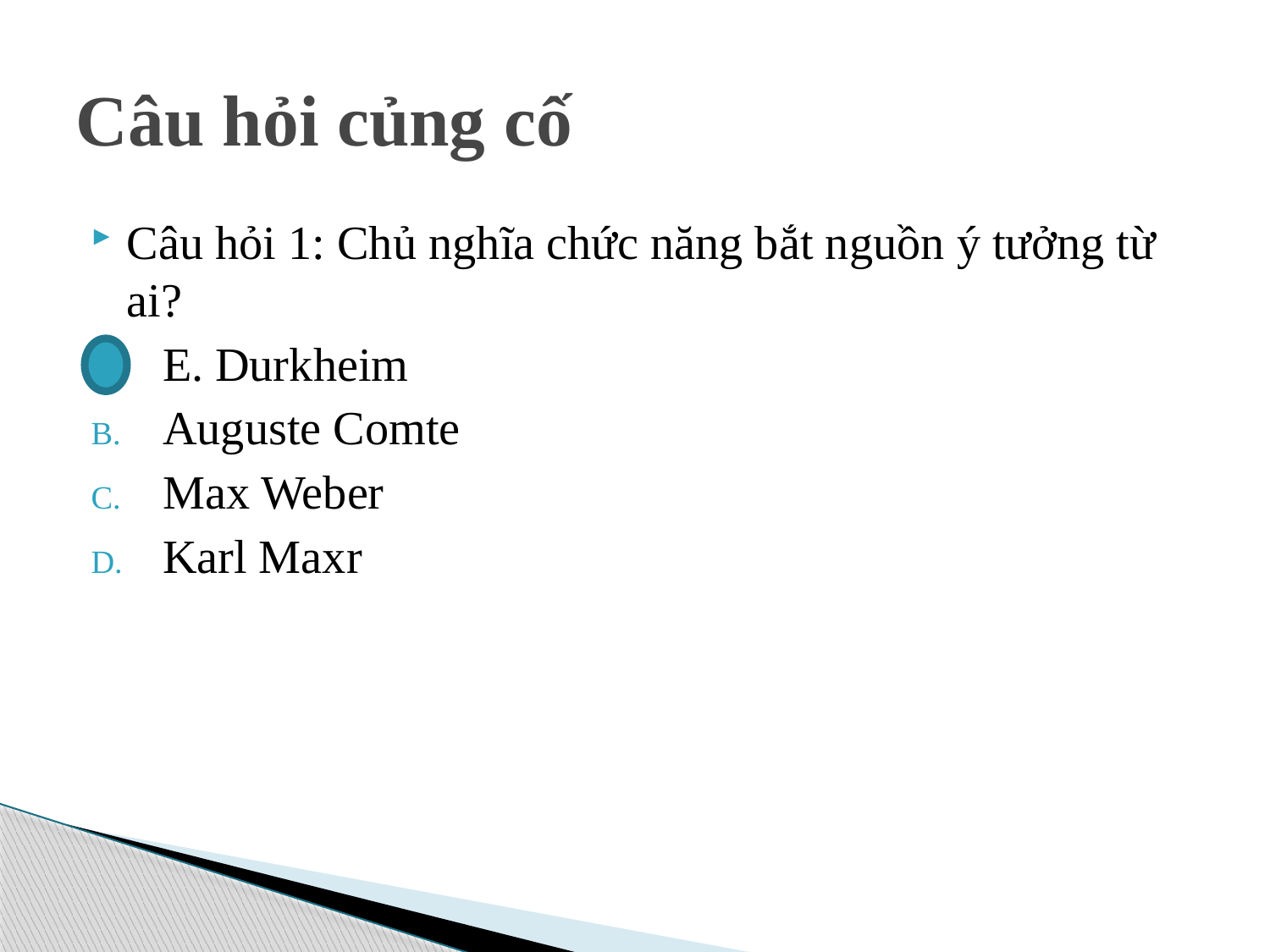

# Câu hỏi củng cố
Câu hỏi 1: Chủ nghĩa chức năng bắt nguồn ý tưởng từ ai?
E. Durkheim
Auguste Comte
Max Weber
Karl Maxr